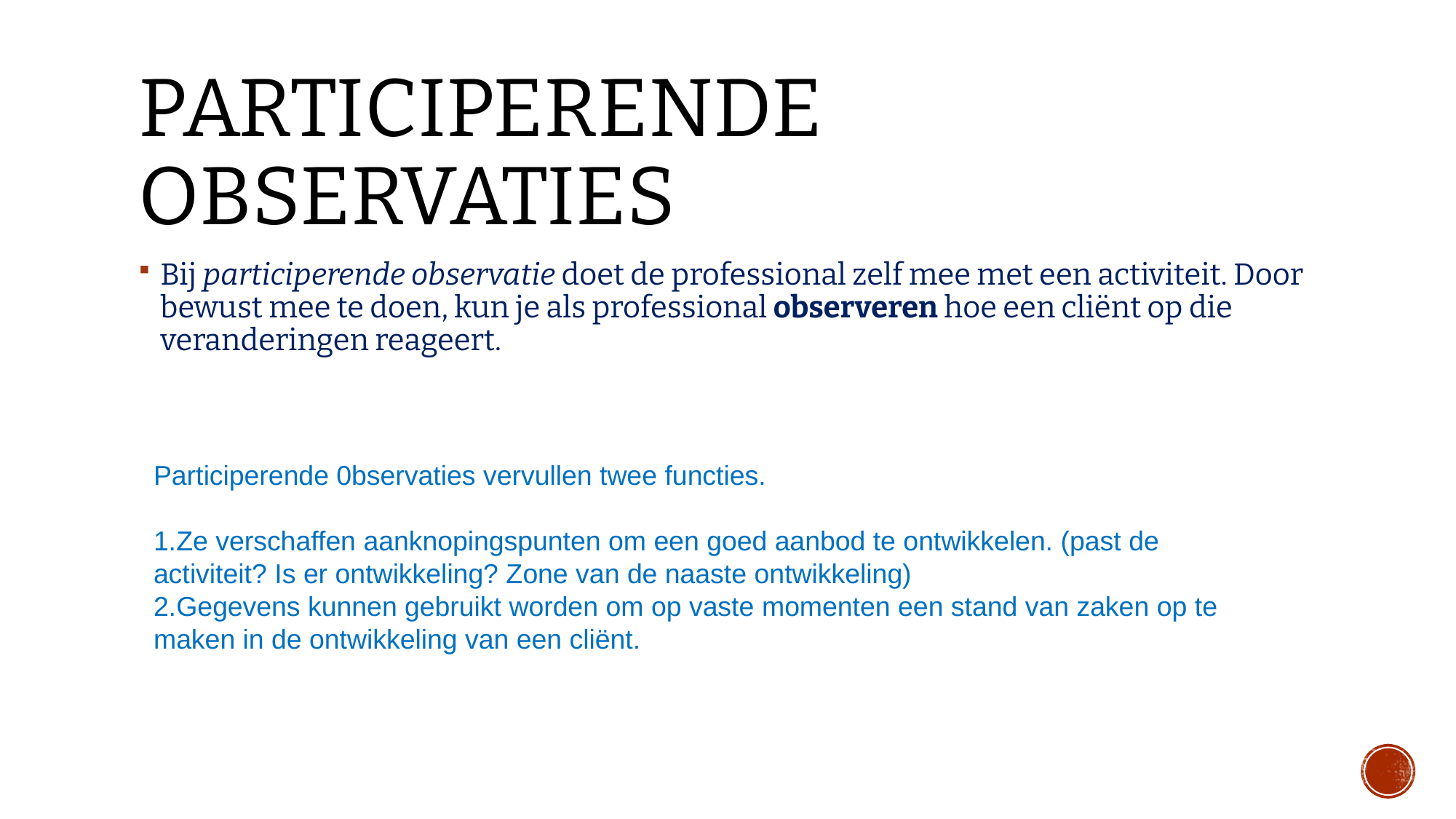

# Participerende observaties
Bij participerende observatie doet de professional zelf mee met een activiteit. Door bewust mee te doen, kun je als professional observeren hoe een cliënt op die veranderingen reageert.
Participerende 0bservaties vervullen twee functies.

1.Ze verschaffen aanknopingspunten om een goed aanbod te ontwikkelen. (past de activiteit? Is er ontwikkeling? Zone van de naaste ontwikkeling)
2.Gegevens kunnen gebruikt worden om op vaste momenten een stand van zaken op te maken in de ontwikkeling van een cliënt.